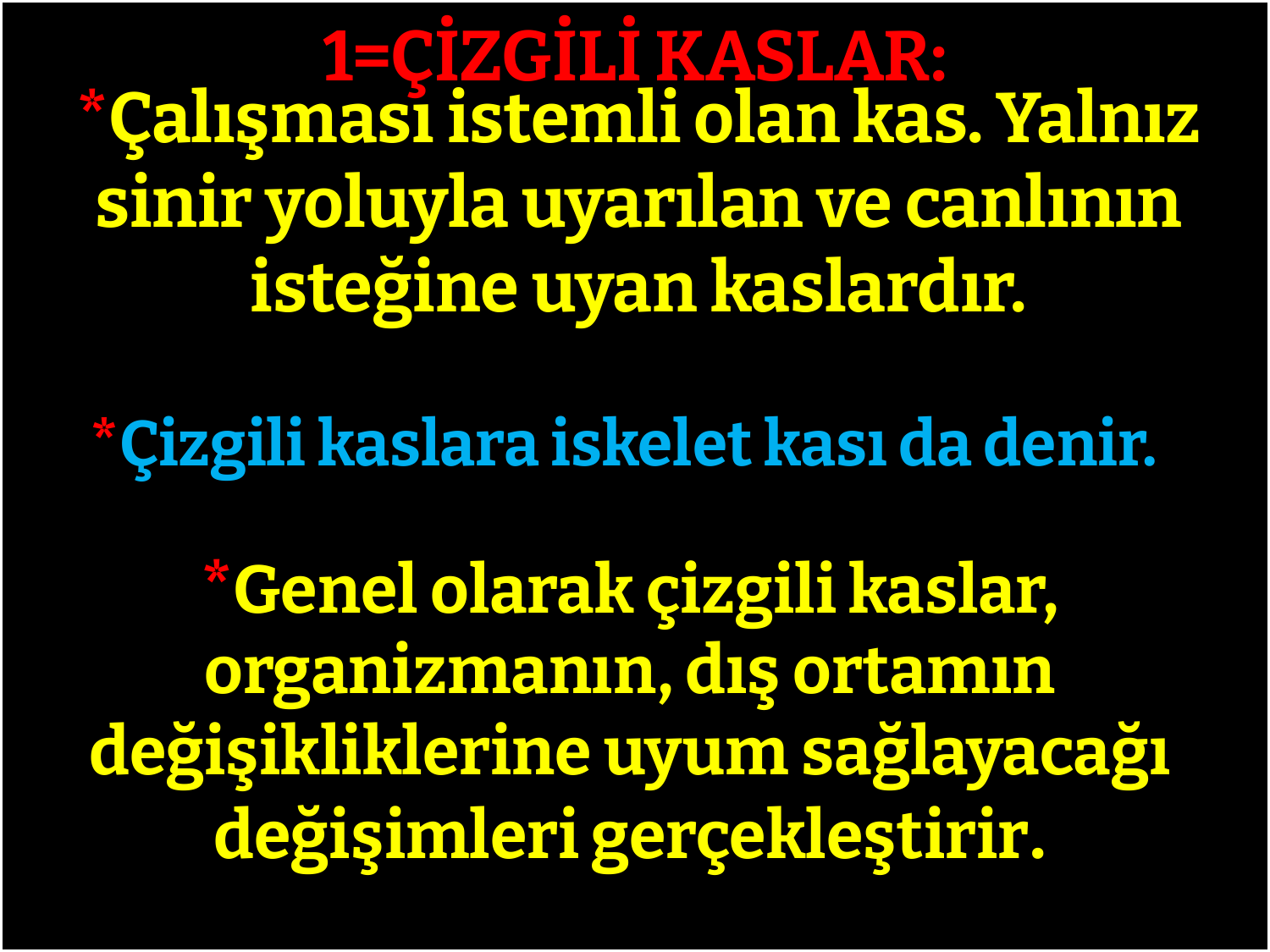

1=ÇİZGİLİ KASLAR:
*Çalışması istemli olan kas. Yalnız sinir yoluyla uyarılan ve canlının isteğine uyan kaslardır.

#
*Çizgili kaslara iskelet kası da denir.
*Genel olarak çizgili kaslar, organizmanın, dış ortamın değişikliklerine uyum sağlayacağı değişimleri gerçekleştirir.